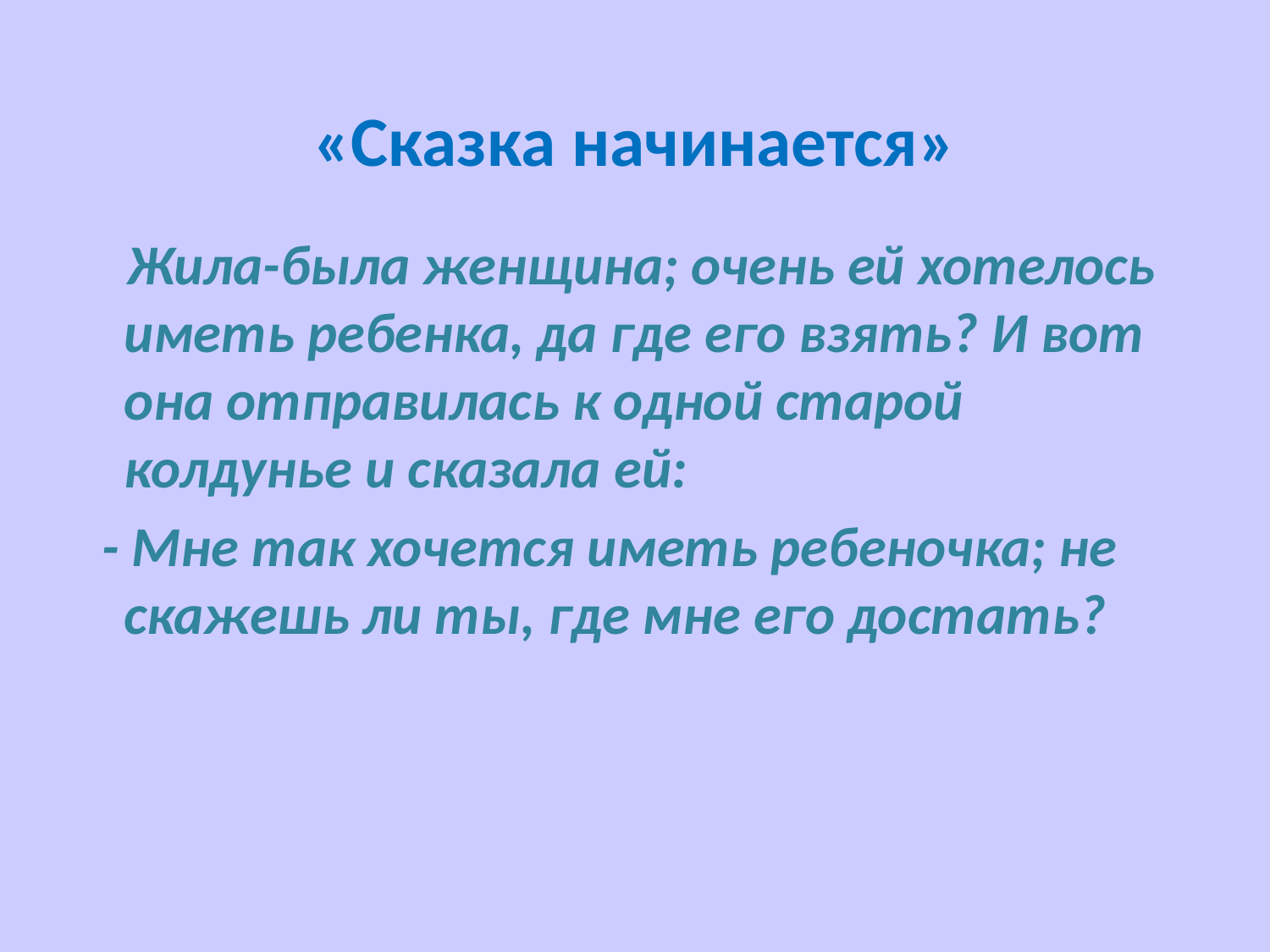

# «Сказка начинается»
    Жила-была женщина; очень ей хотелось иметь ребенка, да где его взять? И вот она отправилась к одной старой колдунье и сказала ей:
  - Мне так хочется иметь ребеночка; не скажешь ли ты, где мне его достать?